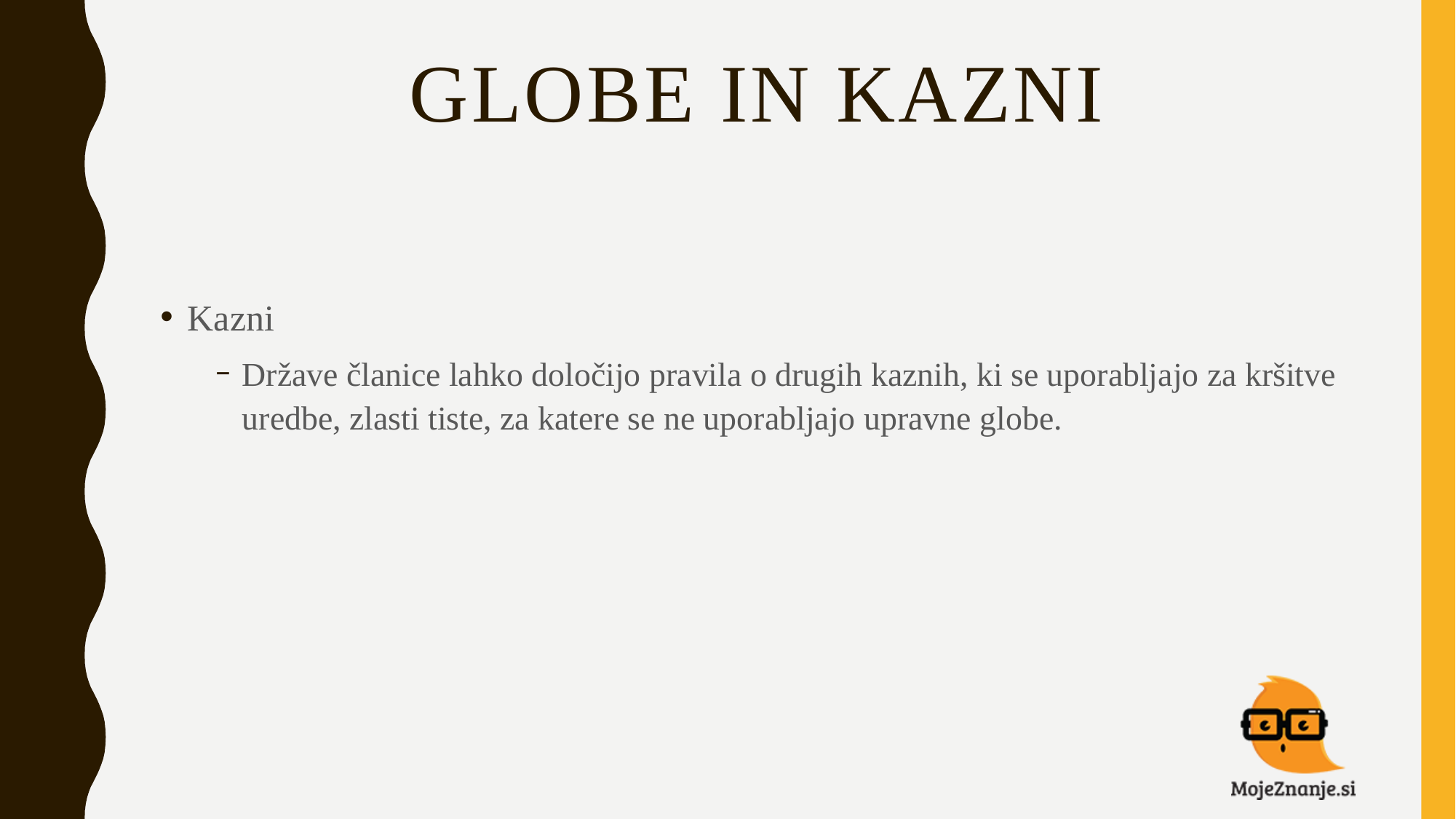

# Globe in kazni
Kazni
Države članice lahko določijo pravila o drugih kaznih, ki se uporabljajo za kršitve uredbe, zlasti tiste, za katere se ne uporabljajo upravne globe.